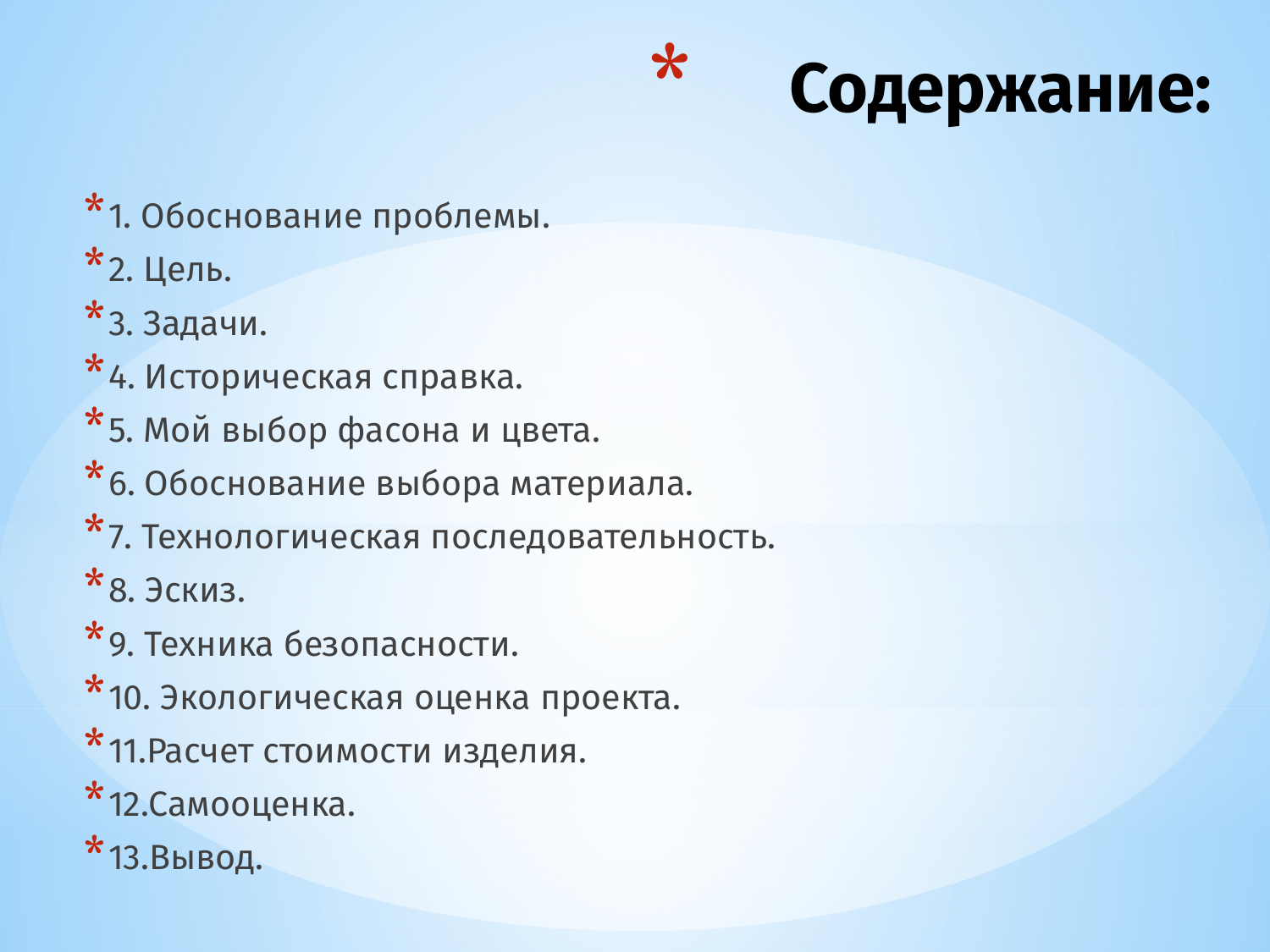

# Содержание:

1. Обоснование проблемы.
2. Цель.
3. Задачи.
4. Историческая справка.
5. Мой выбор фасона и цвета.
6. Обоснование выбора материала.
7. Технологическая последовательность.
8. Эскиз.
9. Техника безопасности.
10. Экологическая оценка проекта.
11.Расчет стоимости изделия.
12.Самооценка.
13.Вывод.